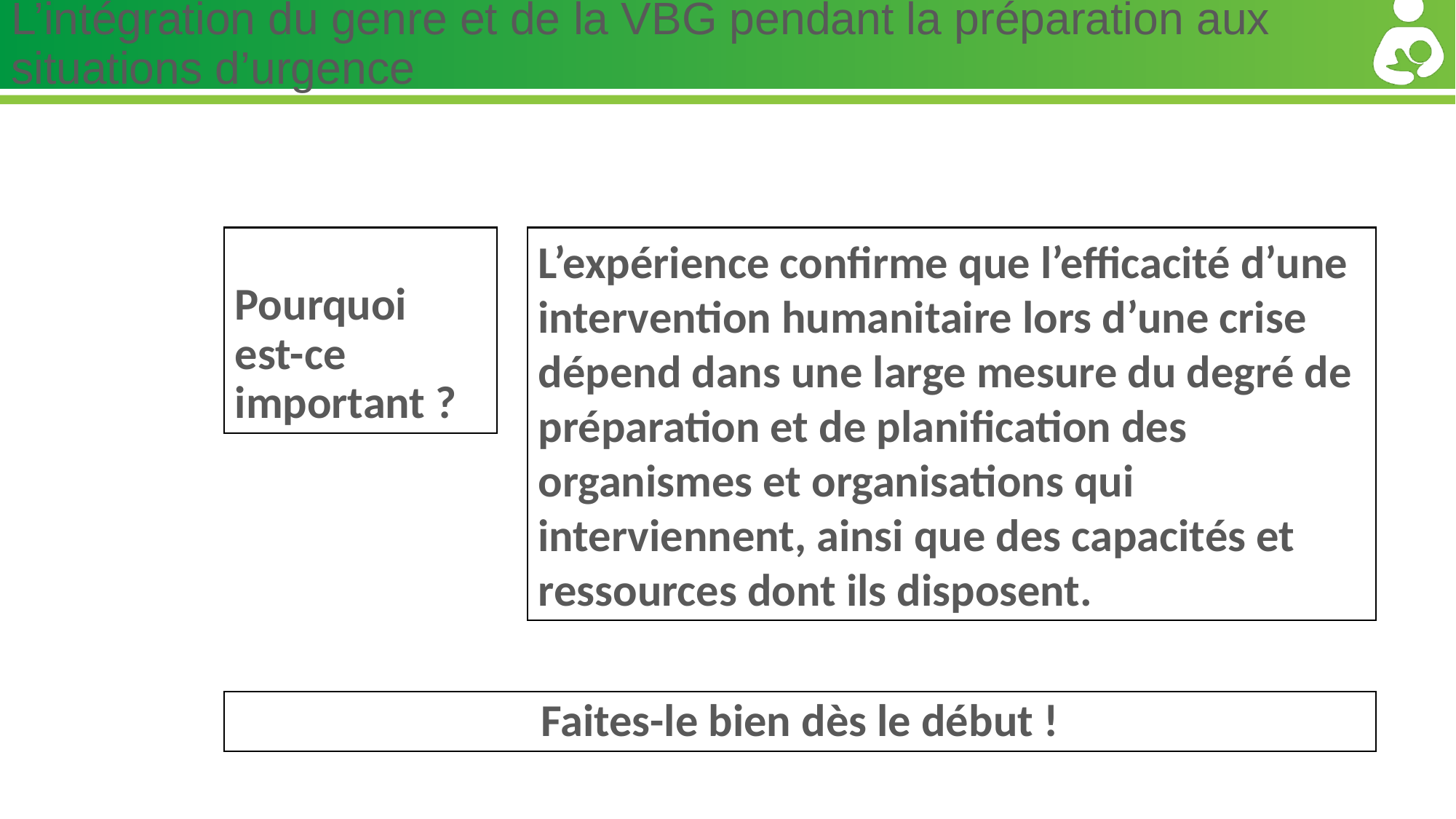

# L’intégration du genre et de la VBG pendant la préparation aux situations d’urgence
L’expérience confirme que l’efficacité d’une intervention humanitaire lors d’une crise dépend dans une large mesure du degré de préparation et de planification des organismes et organisations qui interviennent, ainsi que des capacités et ressources dont ils disposent.

Pourquoi est-ce important ?
Faites-le bien dès le début !